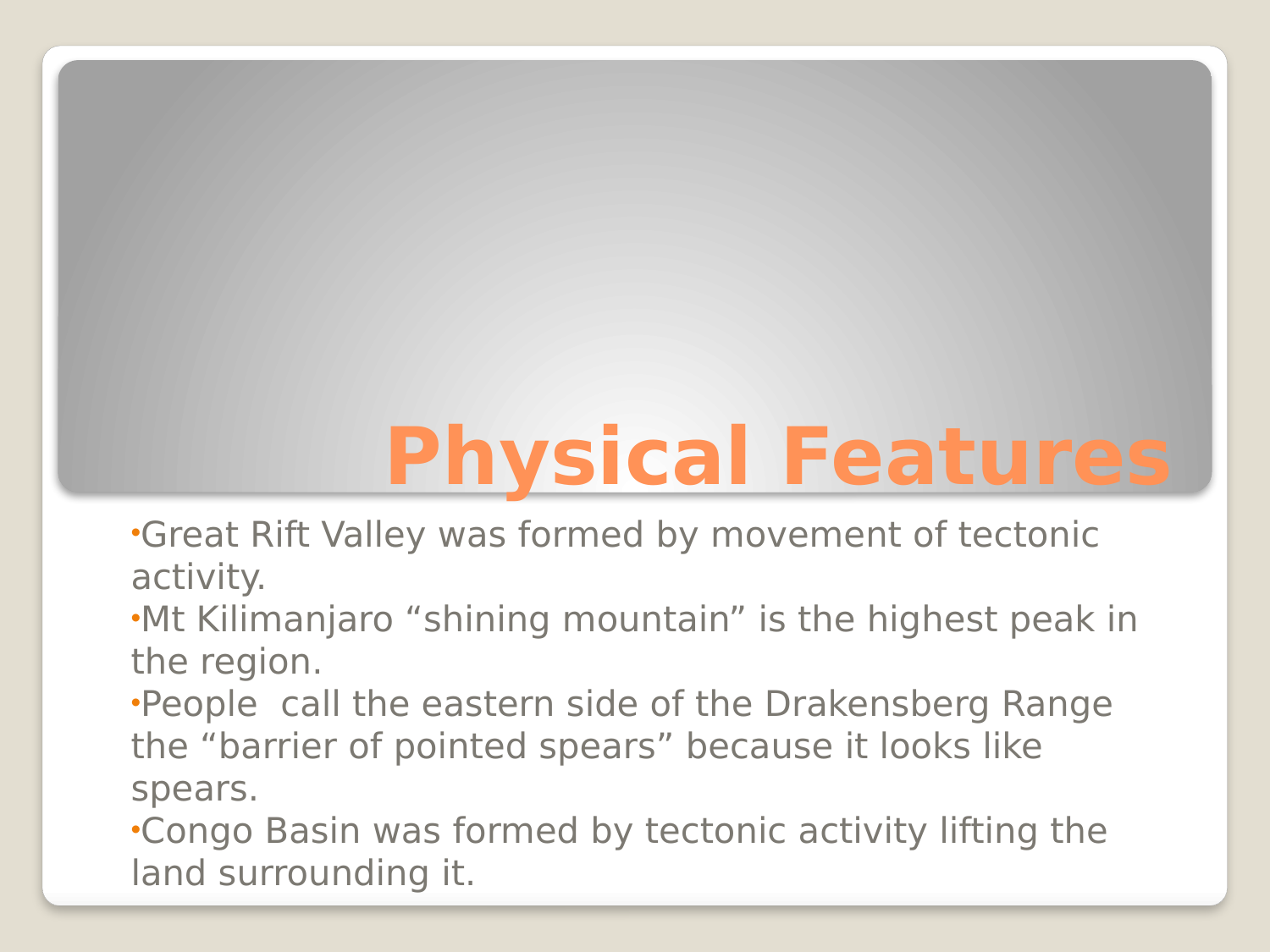

# Physical Features
Great Rift Valley was formed by movement of tectonic activity.
Mt Kilimanjaro “shining mountain” is the highest peak in the region.
People  call the eastern side of the Drakensberg Range the “barrier of pointed spears” because it looks like spears.
Congo Basin was formed by tectonic activity lifting the land surrounding it.